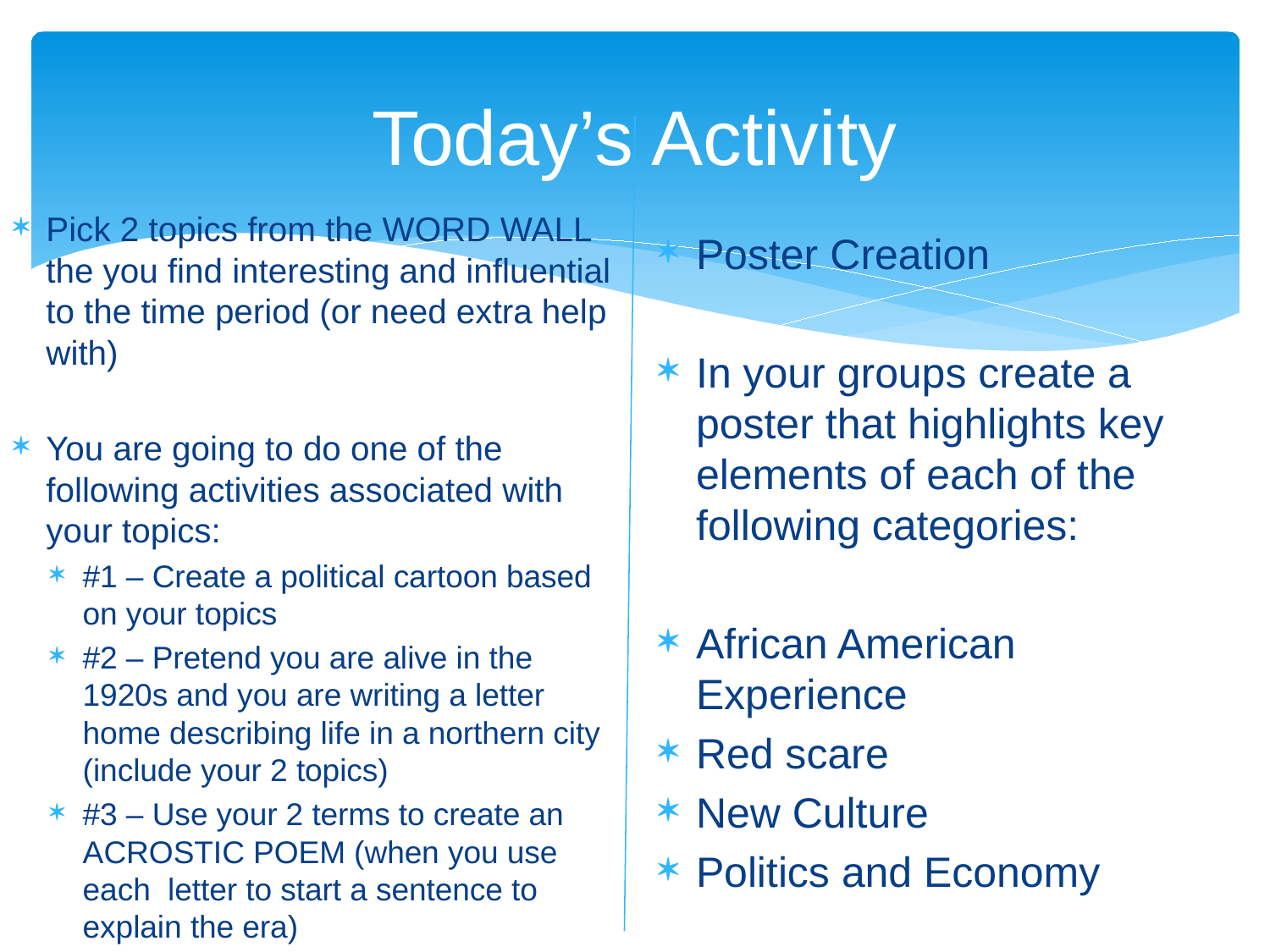

# Today’s Activity
Pick 2 topics from the WORD WALL the you find interesting and influential to the time period (or need extra help with)

You are going to do one of the following activities associated with your topics:
#1 – Create a political cartoon based on your topics
#2 – Pretend you are alive in the 1920s and you are writing a letter home describing life in a northern city (include your 2 topics)
#3 – Use your 2 terms to create an ACROSTIC POEM (when you use each  letter to start a sentence to explain the era)
Poster Creation

In your groups create a poster that highlights key elements of each of the following categories:

African American Experience
Red scare
New Culture
Politics and Economy